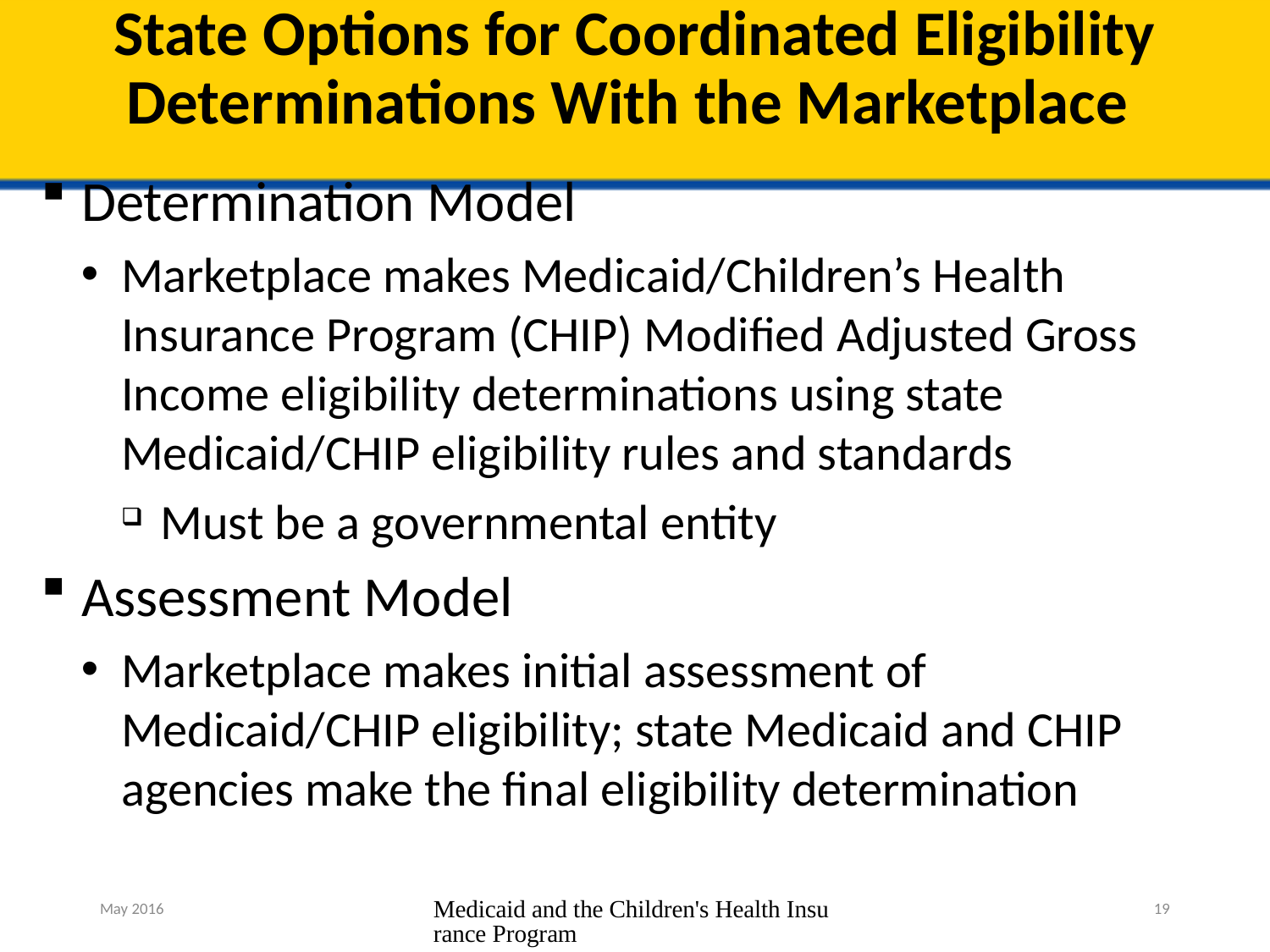

# State Options for Coordinated Eligibility Determinations With the Marketplace
Determination Model
Marketplace makes Medicaid/Children’s Health Insurance Program (CHIP) Modified Adjusted Gross Income eligibility determinations using state Medicaid/CHIP eligibility rules and standards
Must be a governmental entity
Assessment Model
Marketplace makes initial assessment of Medicaid/CHIP eligibility; state Medicaid and CHIP agencies make the final eligibility determination

May 2016
Medicaid and the Children's Health Insurance Program
19